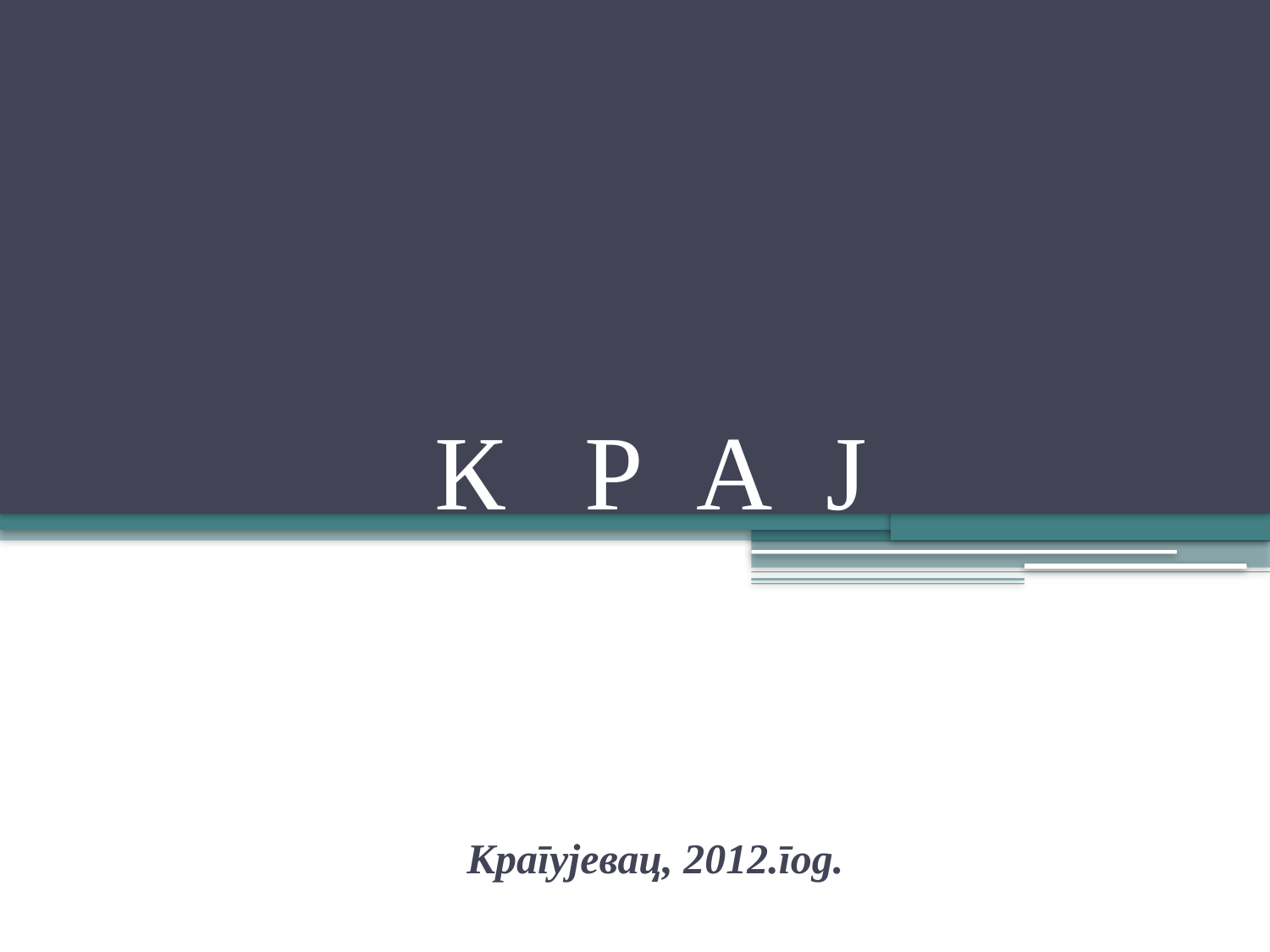

# К   Р  А  Ј
Крагујевац, 2012.год.